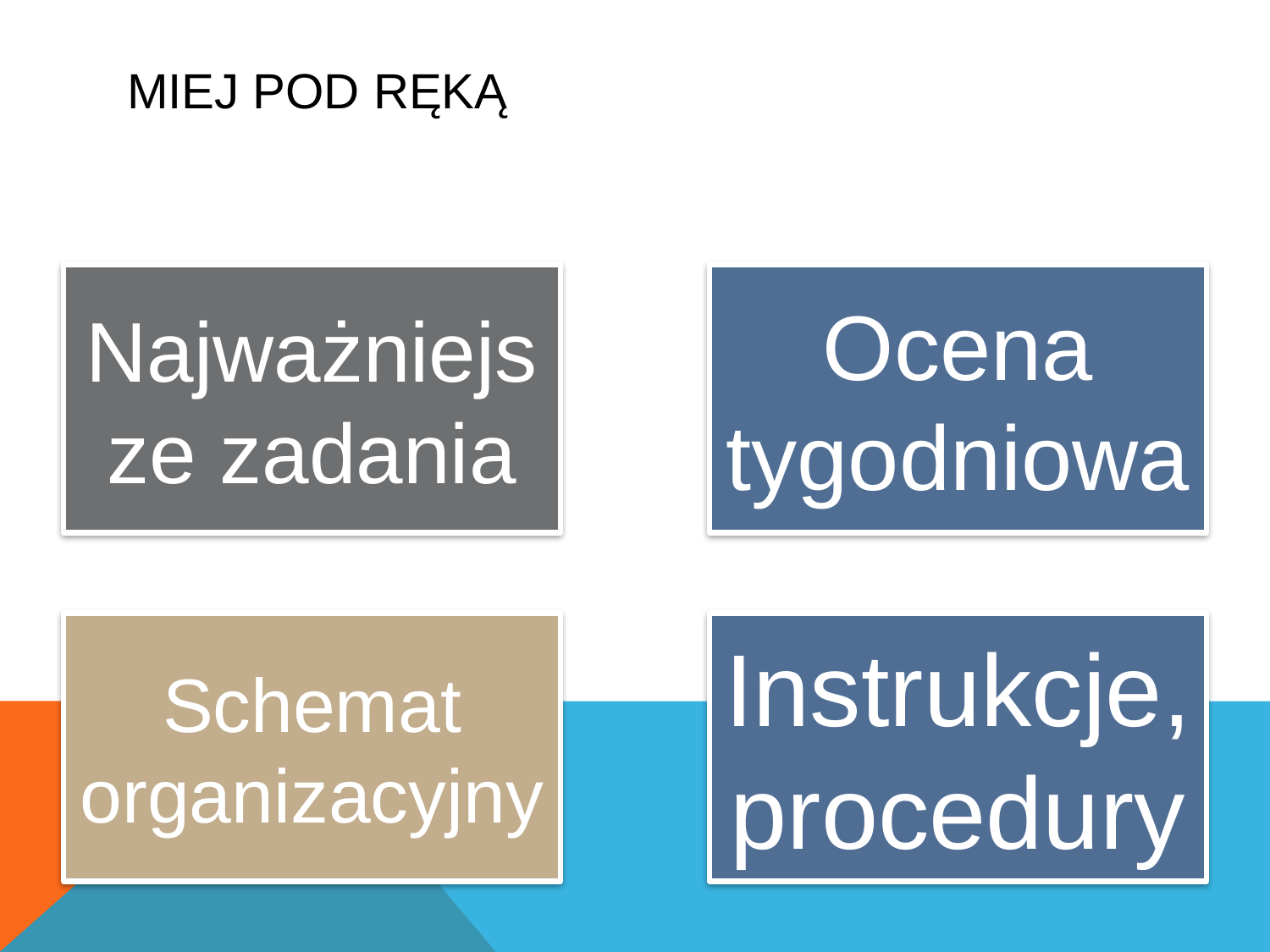

# Miej pod ręką
Najważniejsze zadania
Ocena tygodniowa
Schemat organizacyjny
Instrukcje, procedury